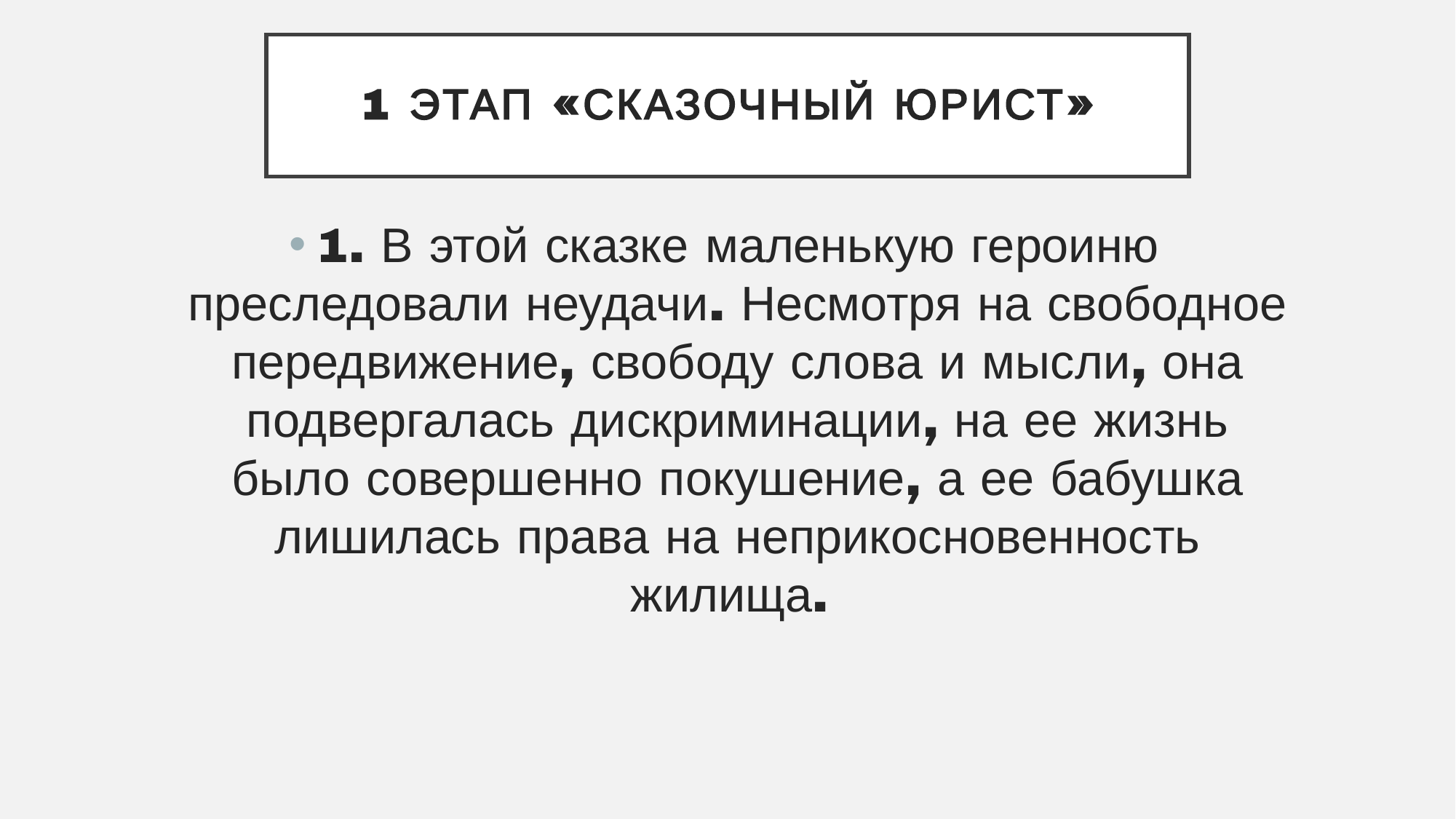

# 1 этап «Сказочный юрист»
1. В этой сказке маленькую героиню преследовали неудачи. Несмотря на свободное передвижение, свободу слова и мысли, она подвергалась дискриминации, на ее жизнь было совершенно покушение, а ее бабушка лишилась права на неприкосновенность жилища.